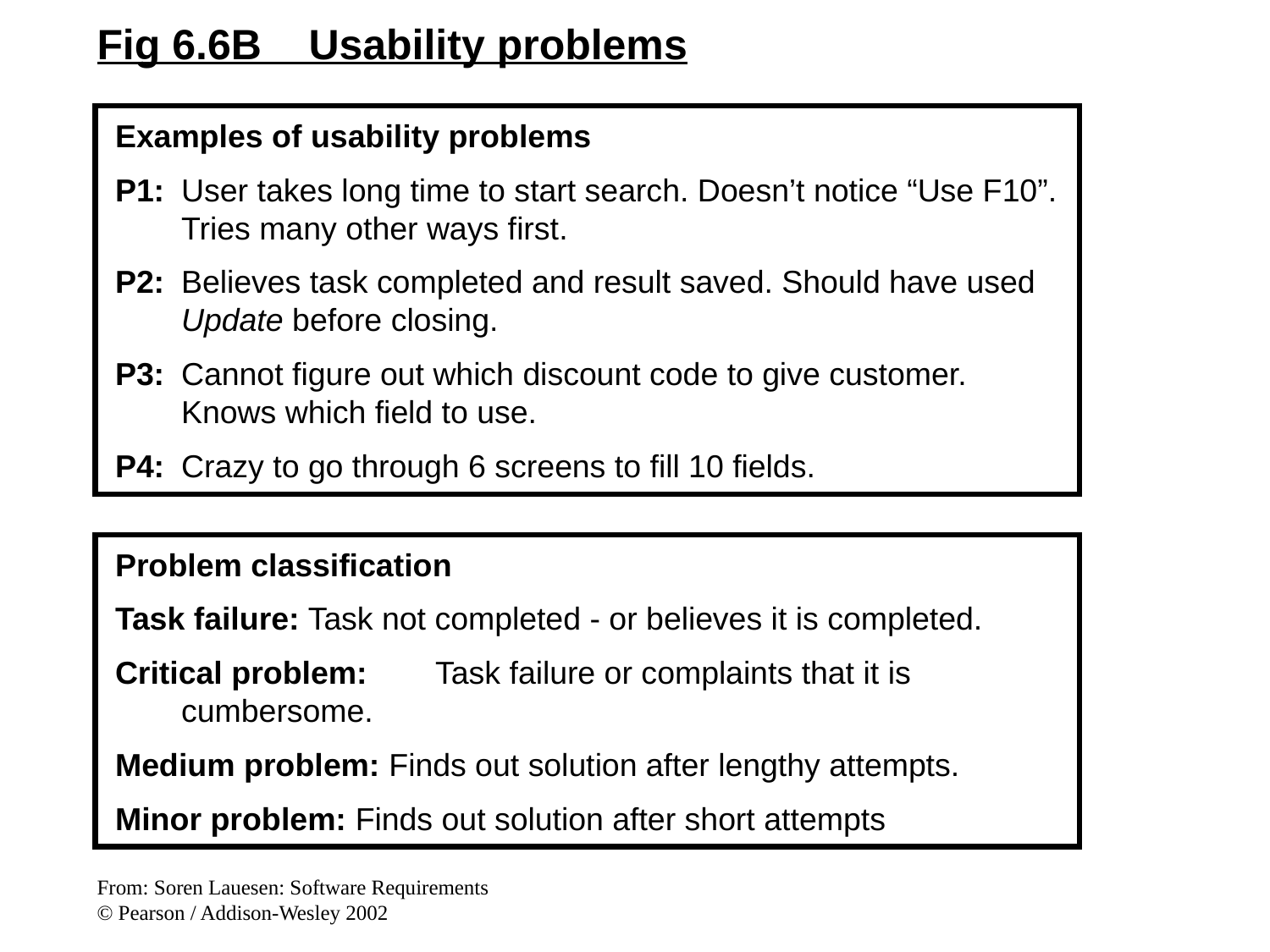

Fig 6.6B    Usability problems
Examples of usability problems
P1:	User takes long time to start search. Doesn’t notice “Use F10”. Tries many other ways first.
P2:	Believes task completed and result saved. Should have used Update before closing.
P3:	Cannot figure out which discount code to give customer. Knows which field to use.
P4:	Crazy to go through 6 screens to fill 10 fields.
Problem classification
Task failure: Task not completed - or believes it is completed.
Critical problem:	Task failure or complaints that it is cumbersome.
Medium problem: Finds out solution after lengthy attempts.
Minor problem: Finds out solution after short attempts
From: Soren Lauesen: Software Requirements
© Pearson / Addison-Wesley 2002